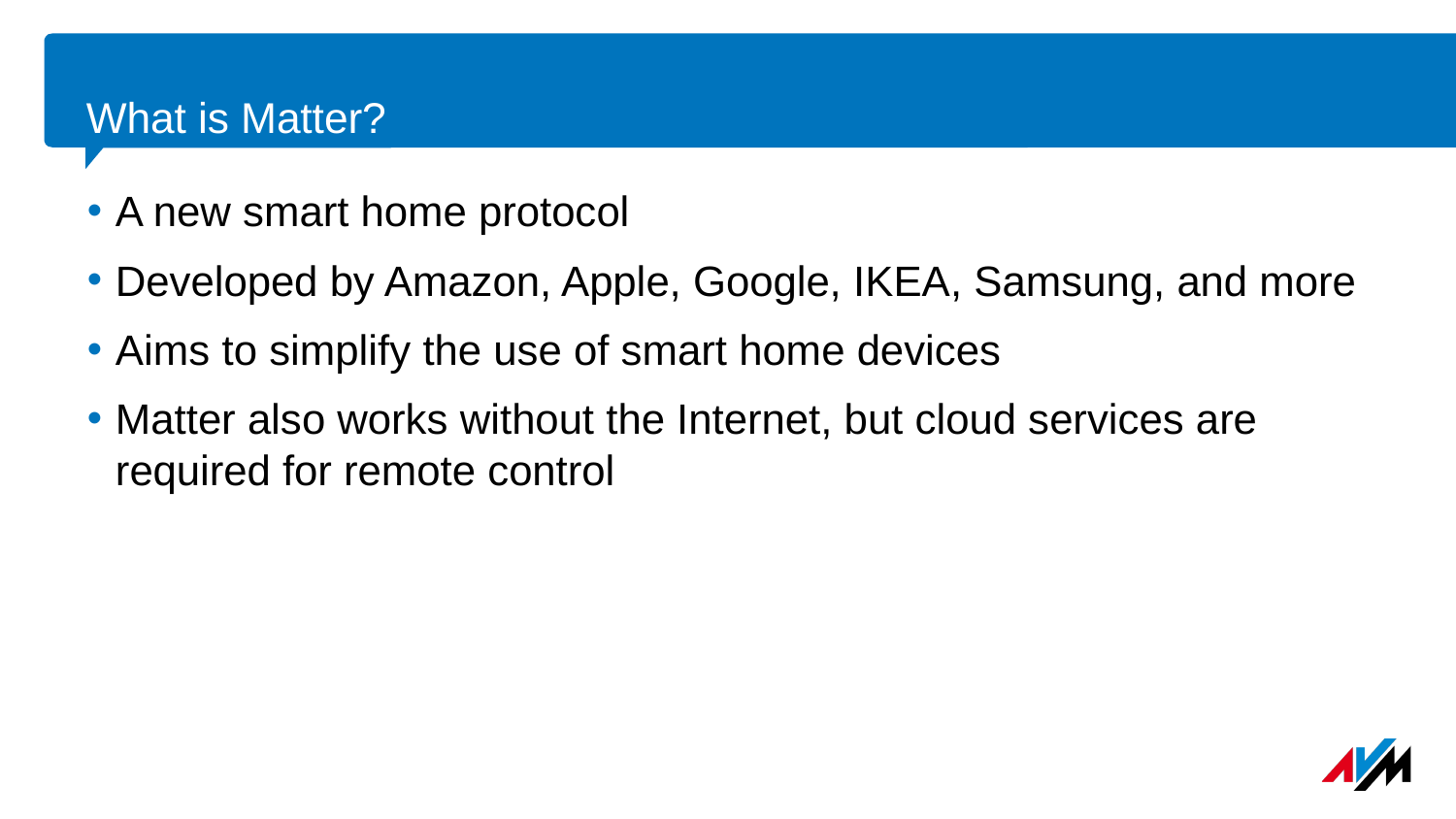

# What is Matter?
A new smart home protocol
Developed by Amazon, Apple, Google, IKEA, Samsung, and more
Aims to simplify the use of smart home devices
Matter also works without the Internet, but cloud services are required for remote control